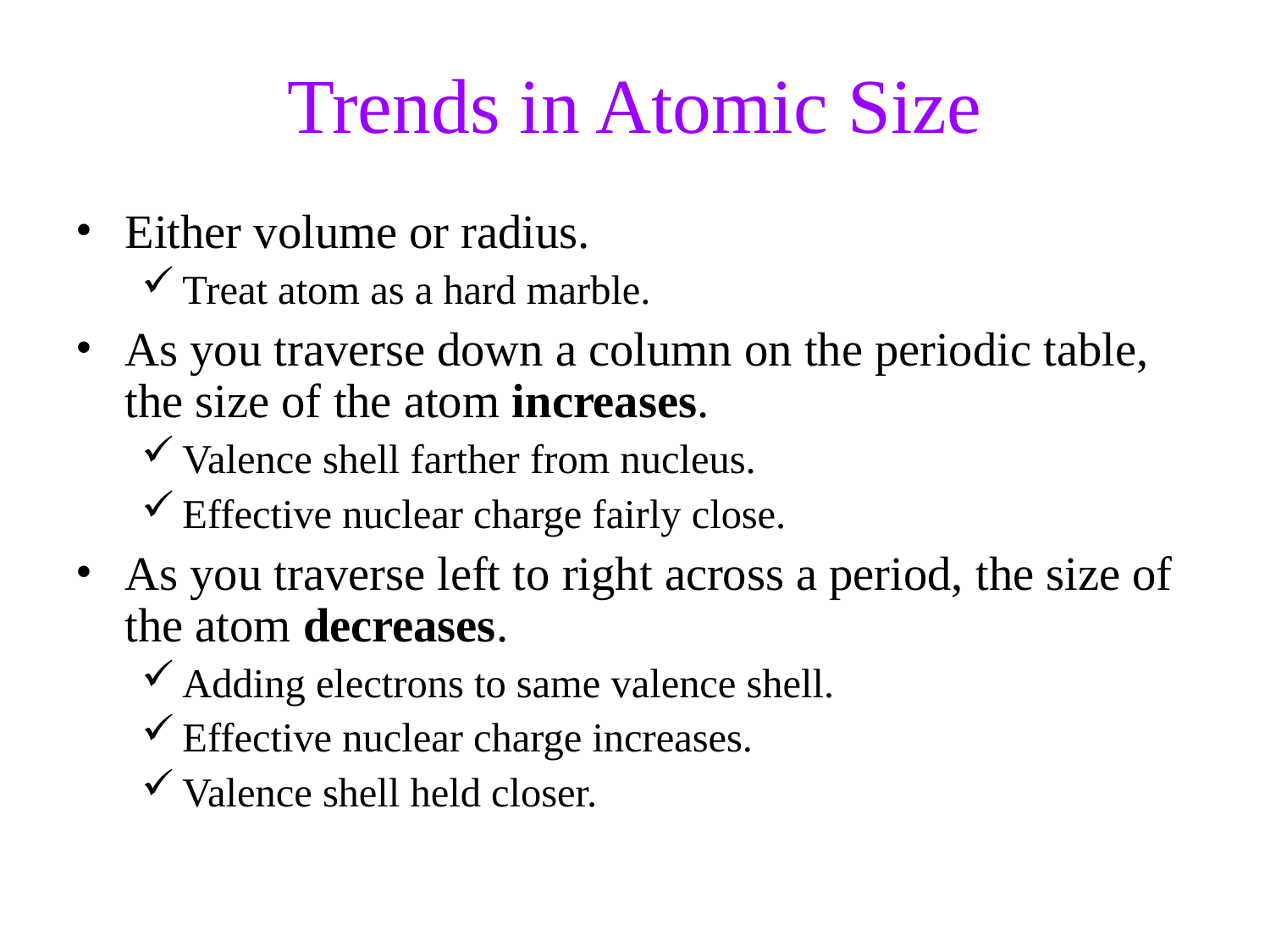

Trends in Atomic Size
Either volume or radius.
Treat atom as a hard marble.
As you traverse down a column on the periodic table, the size of the atom increases.
Valence shell farther from nucleus.
Effective nuclear charge fairly close.
As you traverse left to right across a period, the size of the atom decreases.
Adding electrons to same valence shell.
Effective nuclear charge increases.
Valence shell held closer.